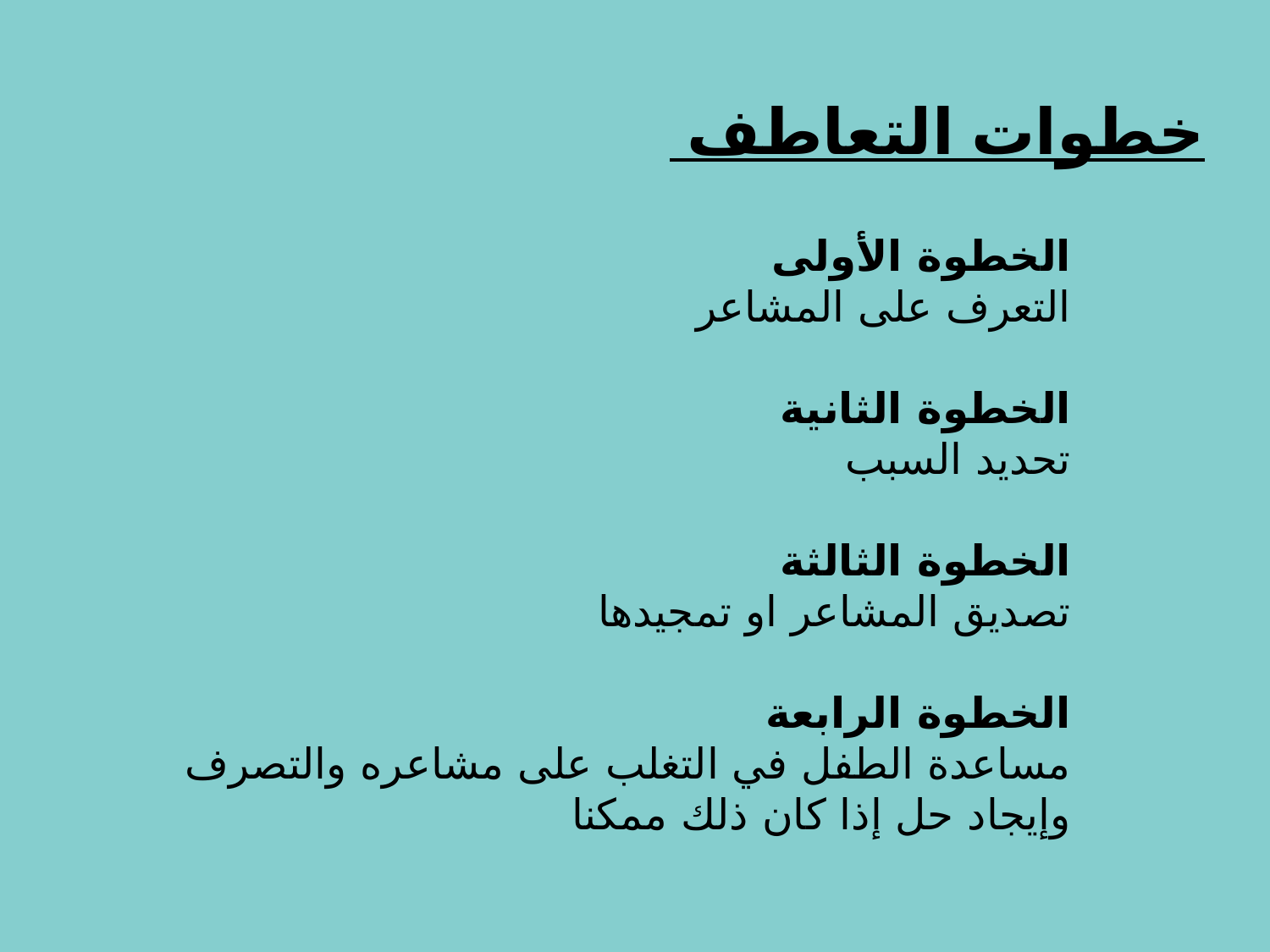

# خطوات التعاطف
الخطوة الأولى
التعرف على المشاعر

الخطوة الثانية
تحديد السبب

الخطوة الثالثة
تصديق المشاعر او تمجيدها

الخطوة الرابعة
مساعدة الطفل في التغلب على مشاعره والتصرف وإيجاد حل إذا كان ذلك ممكنا